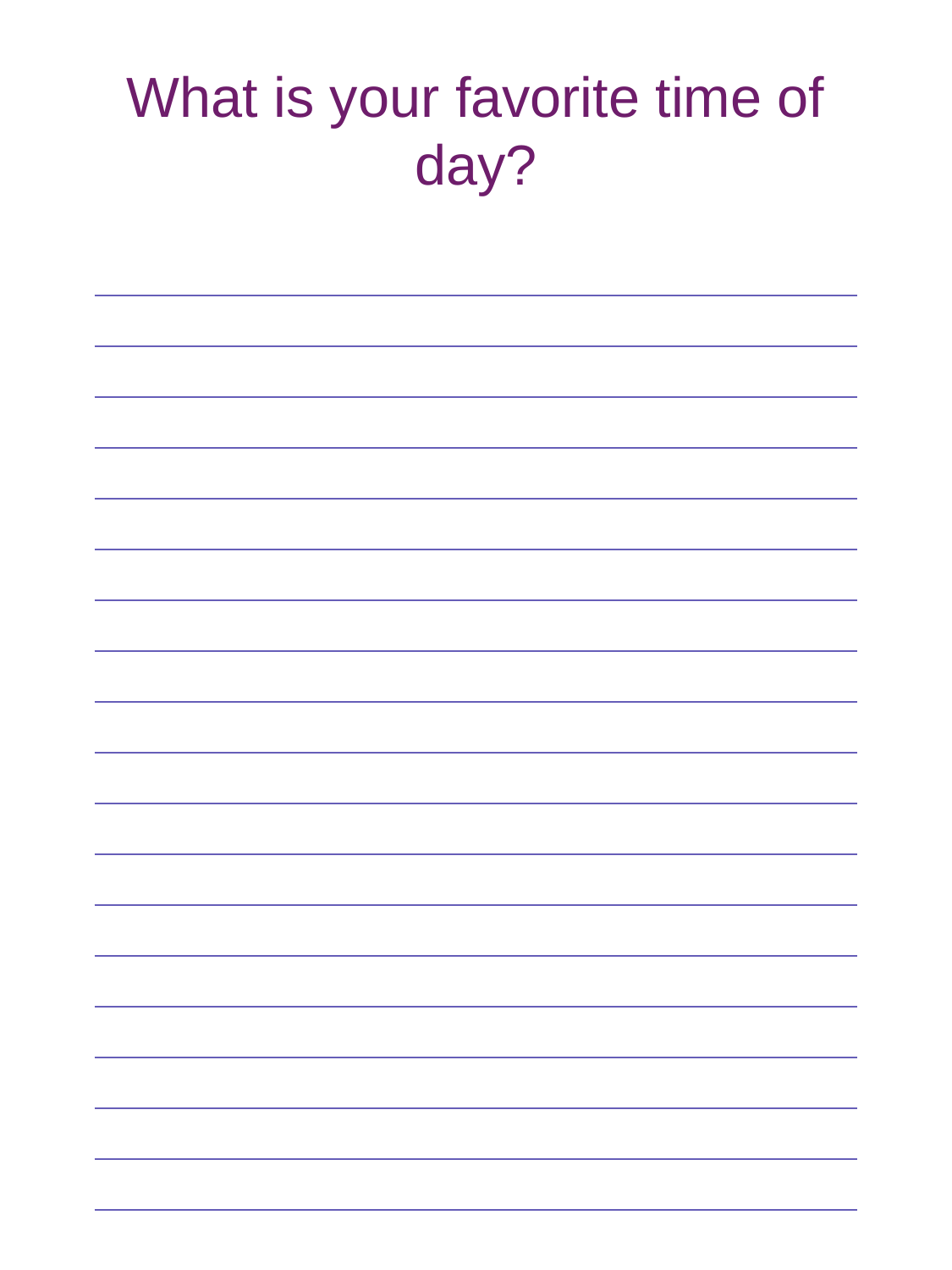

What is your favorite time of day?
|  |
| --- |
|  |
|  |
|  |
|  |
|  |
|  |
|  |
|  |
|  |
|  |
|  |
|  |
|  |
|  |
|  |
|  |
|  |